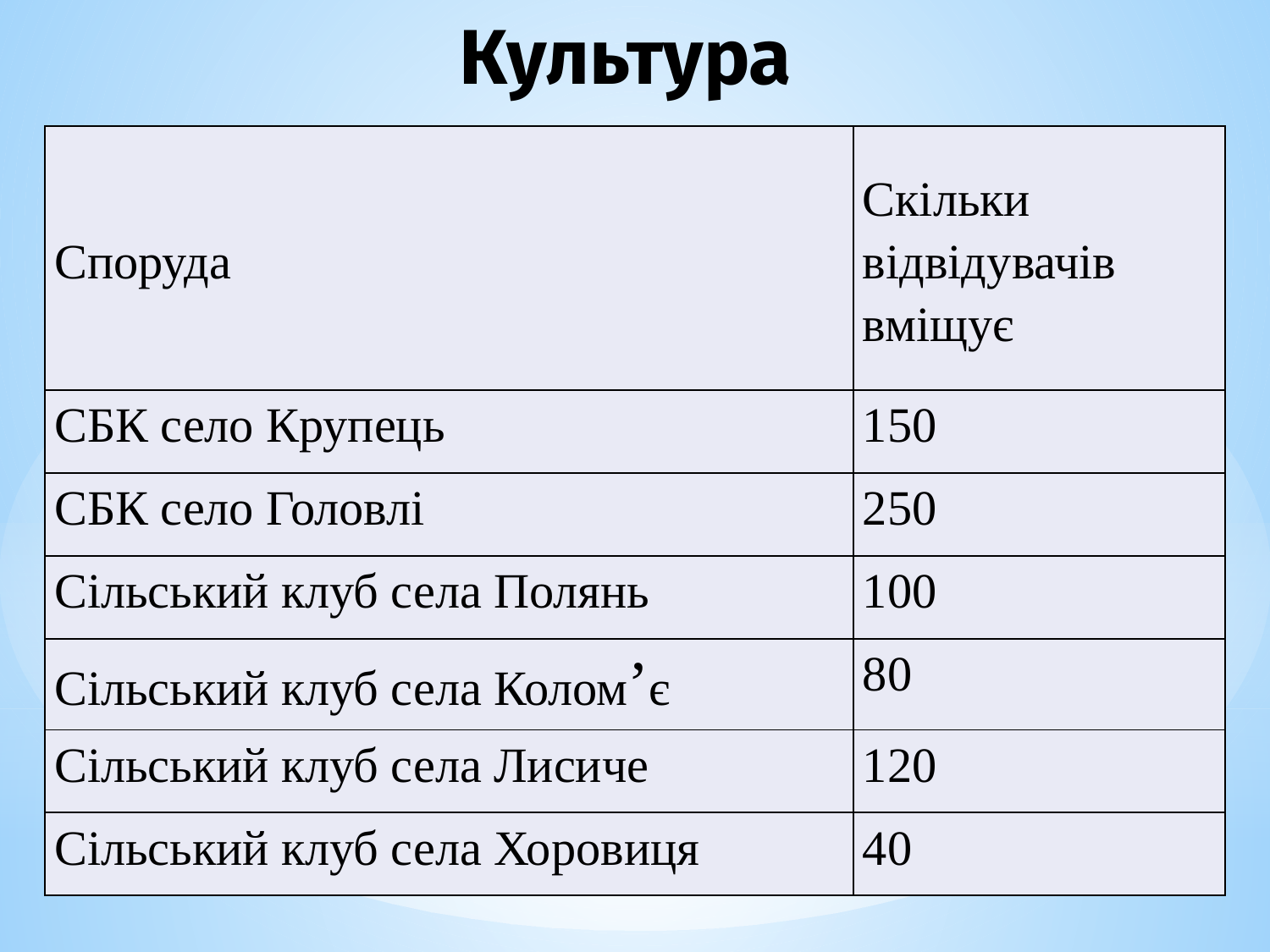

# Культура
| Споруда | Скільки відвідувачів вміщує |
| --- | --- |
| СБК село Крупець | 150 |
| СБК село Головлі | 250 |
| Сільський клуб села Полянь | 100 |
| Сільський клуб села Колом’є | 80 |
| Сільський клуб села Лисиче | 120 |
| Сільський клуб села Хоровиця | 40 |